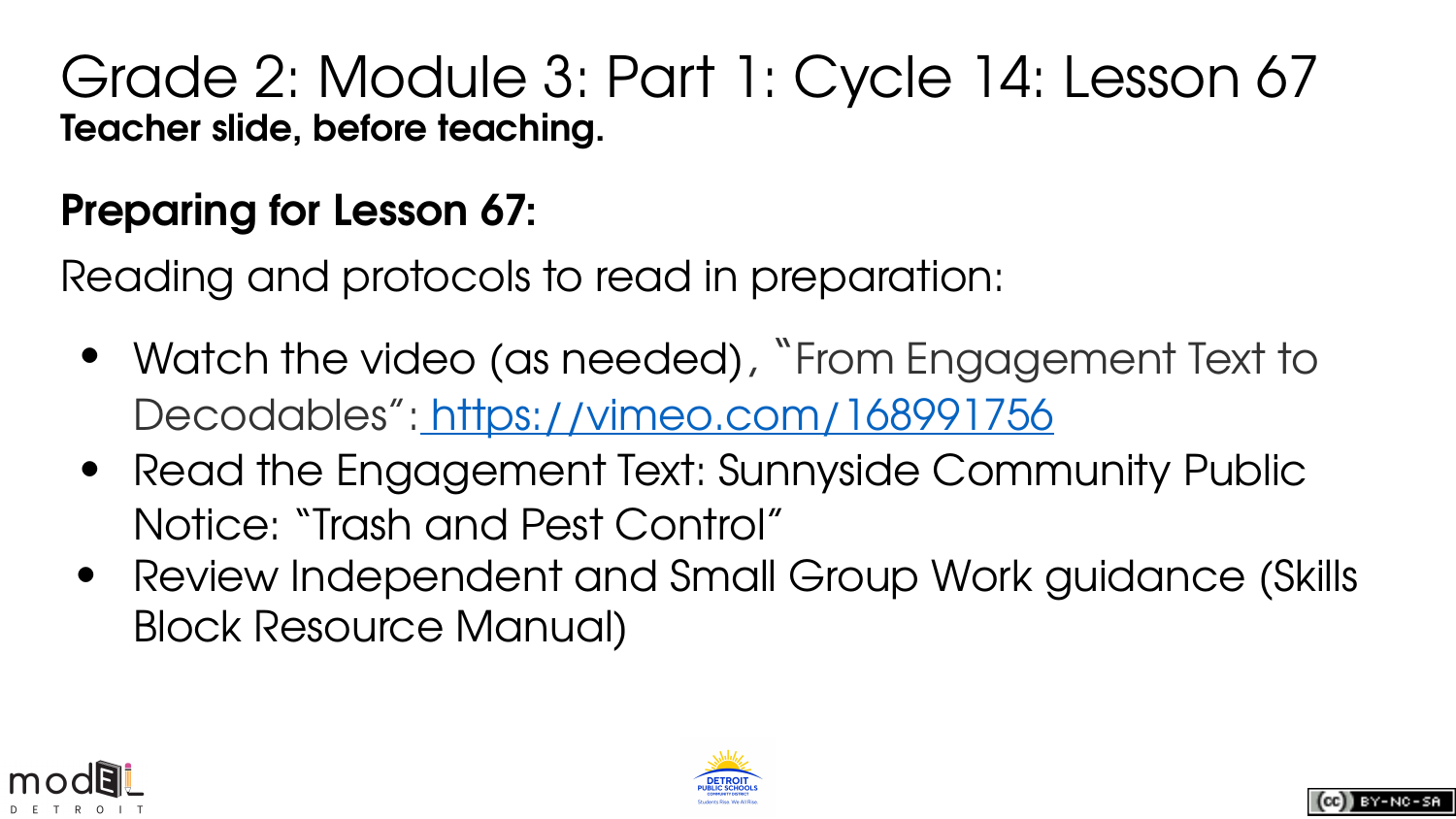

# Grade 2: Module 3: Part 1: Cycle 14: Lesson 67
Teacher slide, before teaching.
Preparing for Lesson 67:
Reading and protocols to read in preparation:
Watch the video (as needed), “From Engagement Text to Decodables”: https://vimeo.com/168991756
Read the Engagement Text: Sunnyside Community Public Notice: “Trash and Pest Control”
Review Independent and Small Group Work guidance (Skills Block Resource Manual)